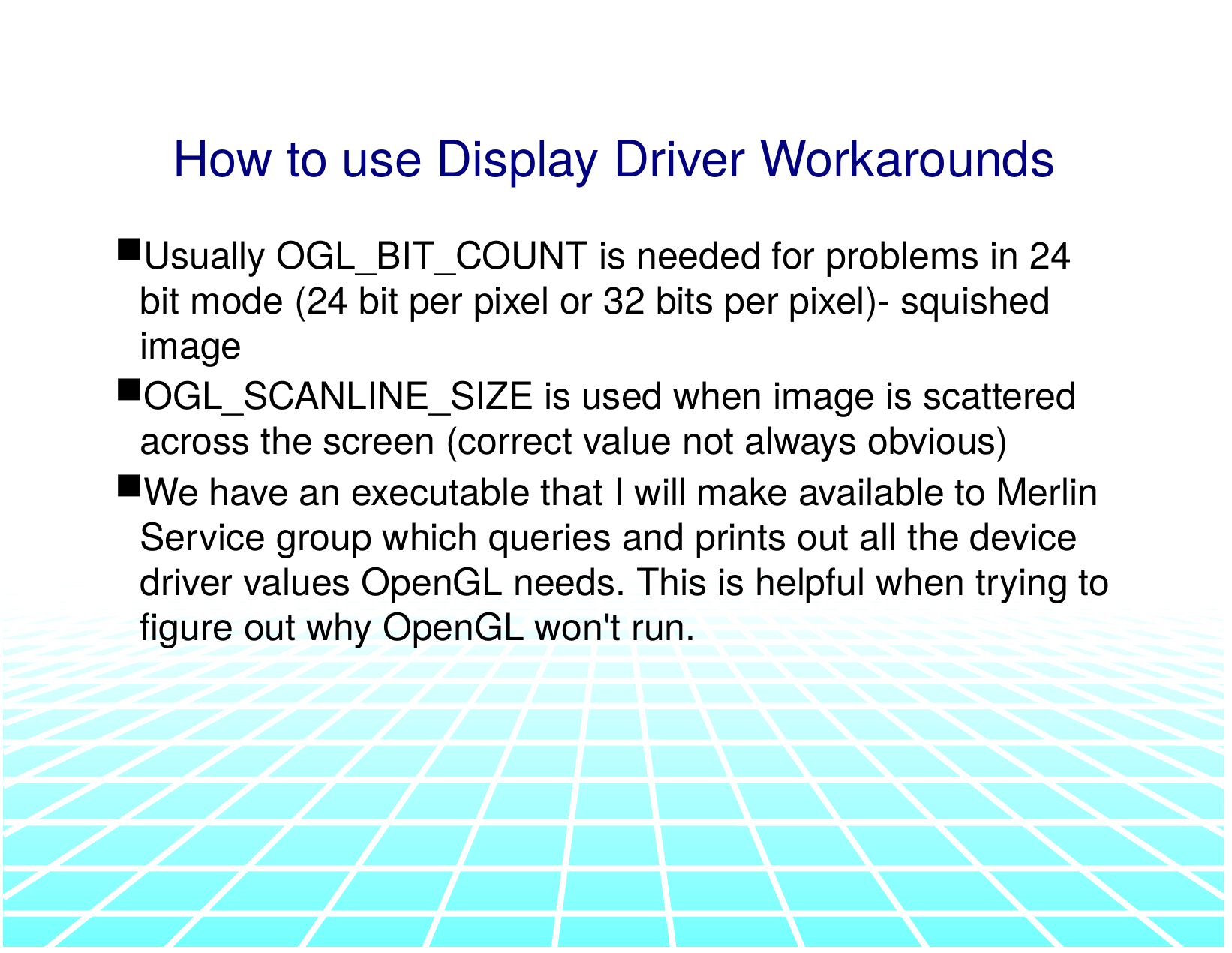

How to use Display Driver Workarounds
Usually OGL_BIT_COUNT is needed for problems in 24 bit mode (24 bit per pixel or 32 bits per pixel)- squished image
OGL_SCANLINE_SIZE is used when image is scattered across the screen (correct value not always obvious)
We have an executable that I will make available to Merlin Service group which queries and prints out all the device driver values OpenGL needs. This is helpful when trying to figure out why OpenGL won't run.